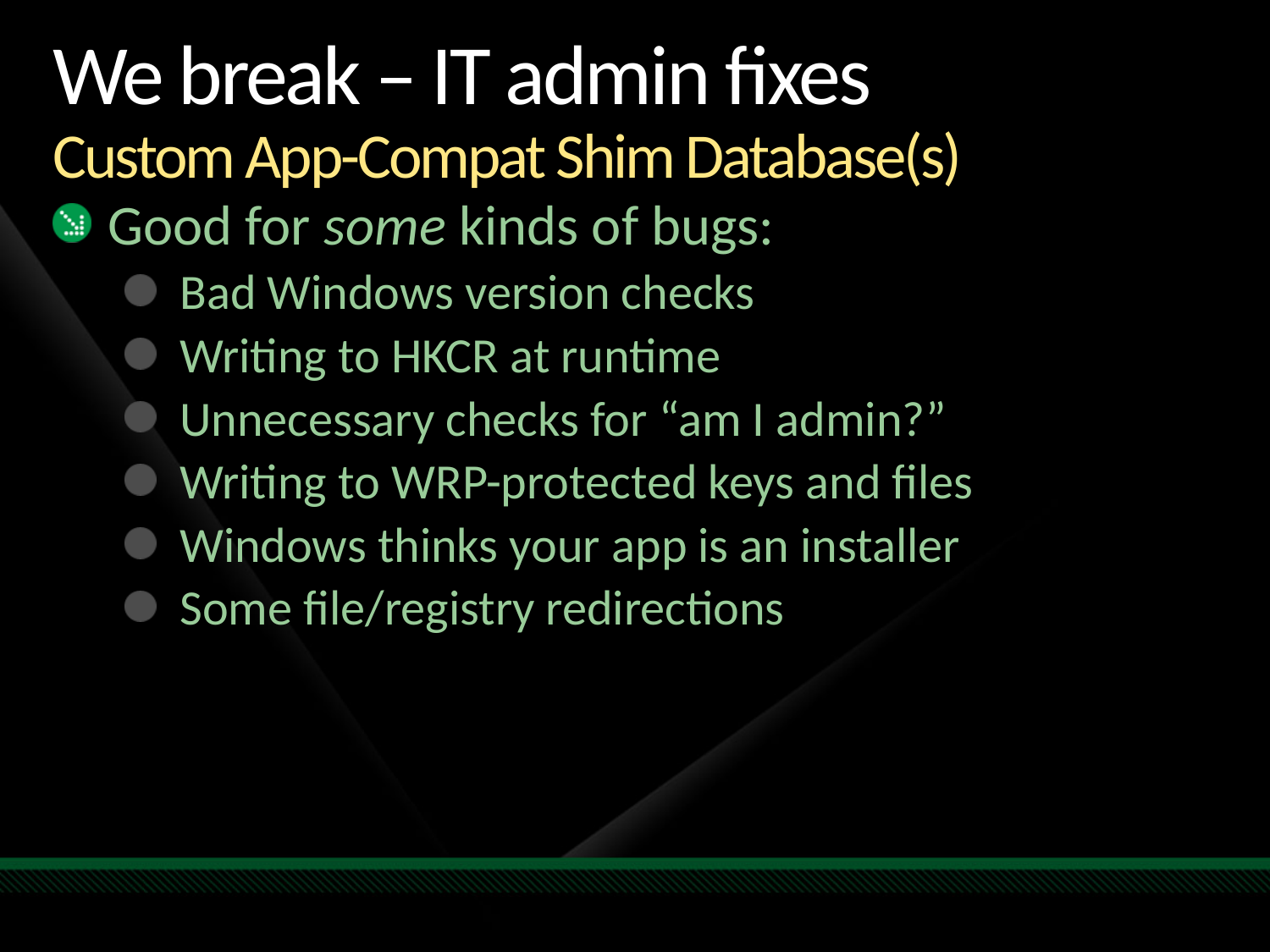

# We break – IT admin fixes Custom App-Compat Shim Database(s)
Good for some kinds of bugs:
Bad Windows version checks
Writing to HKCR at runtime
Unnecessary checks for “am I admin?”
Writing to WRP-protected keys and files
Windows thinks your app is an installer
Some file/registry redirections